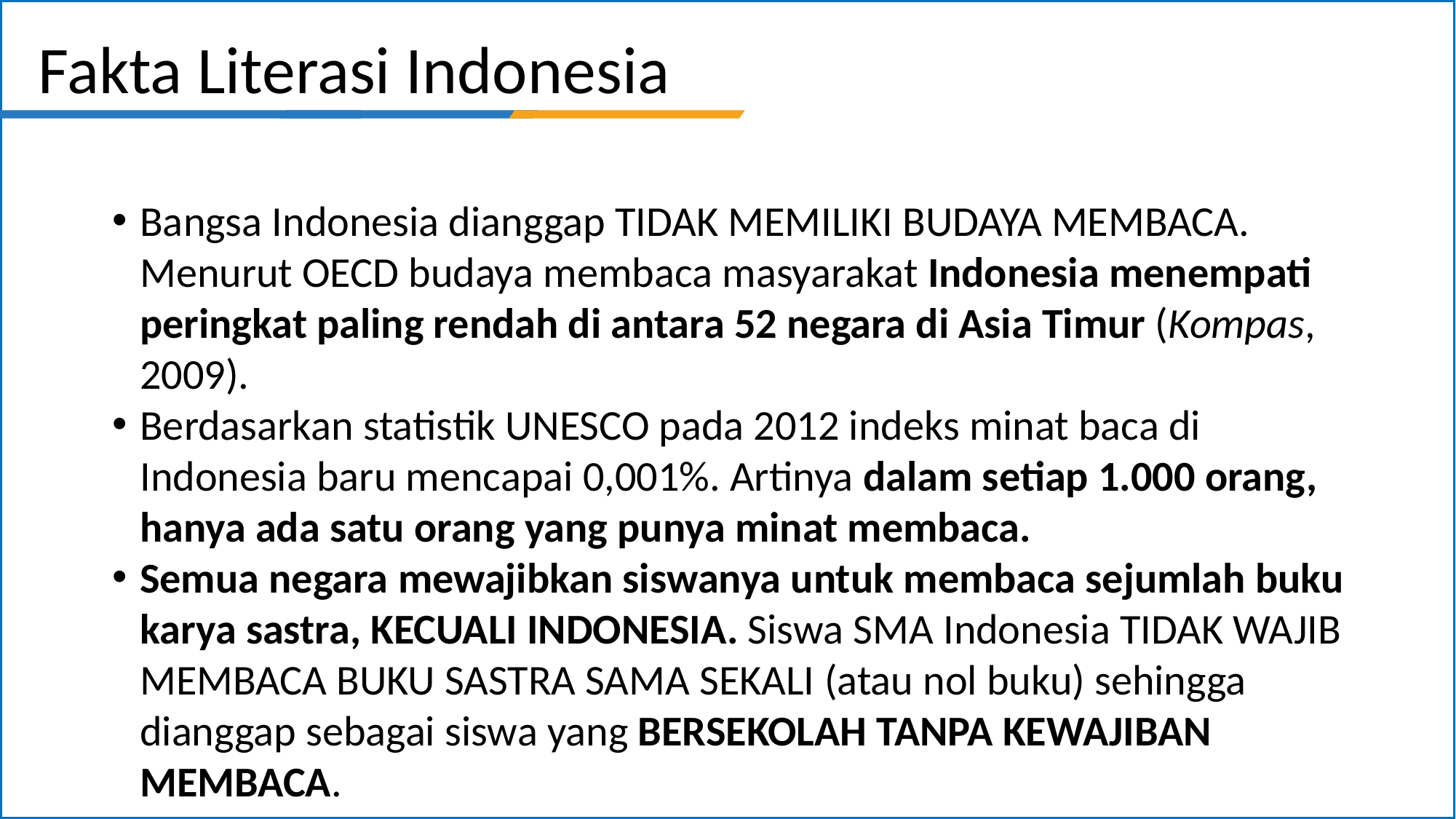

# Fakta Literasi Indonesia

Bangsa Indonesia dianggap TIDAK MEMILIKI BUDAYA MEMBACA.  Menurut OECD budaya membaca masyarakat Indonesia menempati peringkat paling rendah di antara 52 negara di Asia Timur (Kompas, 2009).
Berdasarkan statistik UNESCO pada 2012 indeks minat baca di Indonesia baru mencapai 0,001%. Artinya dalam setiap 1.000 orang, hanya ada satu orang yang punya minat membaca.
Semua negara mewajibkan siswanya untuk membaca sejumlah buku karya sastra, KECUALI INDONESIA. Siswa SMA Indonesia TIDAK WAJIB MEMBACA BUKU SASTRA SAMA SEKALI (atau nol buku) sehingga dianggap sebagai siswa yang BERSEKOLAH TANPA KEWAJIBAN MEMBACA.